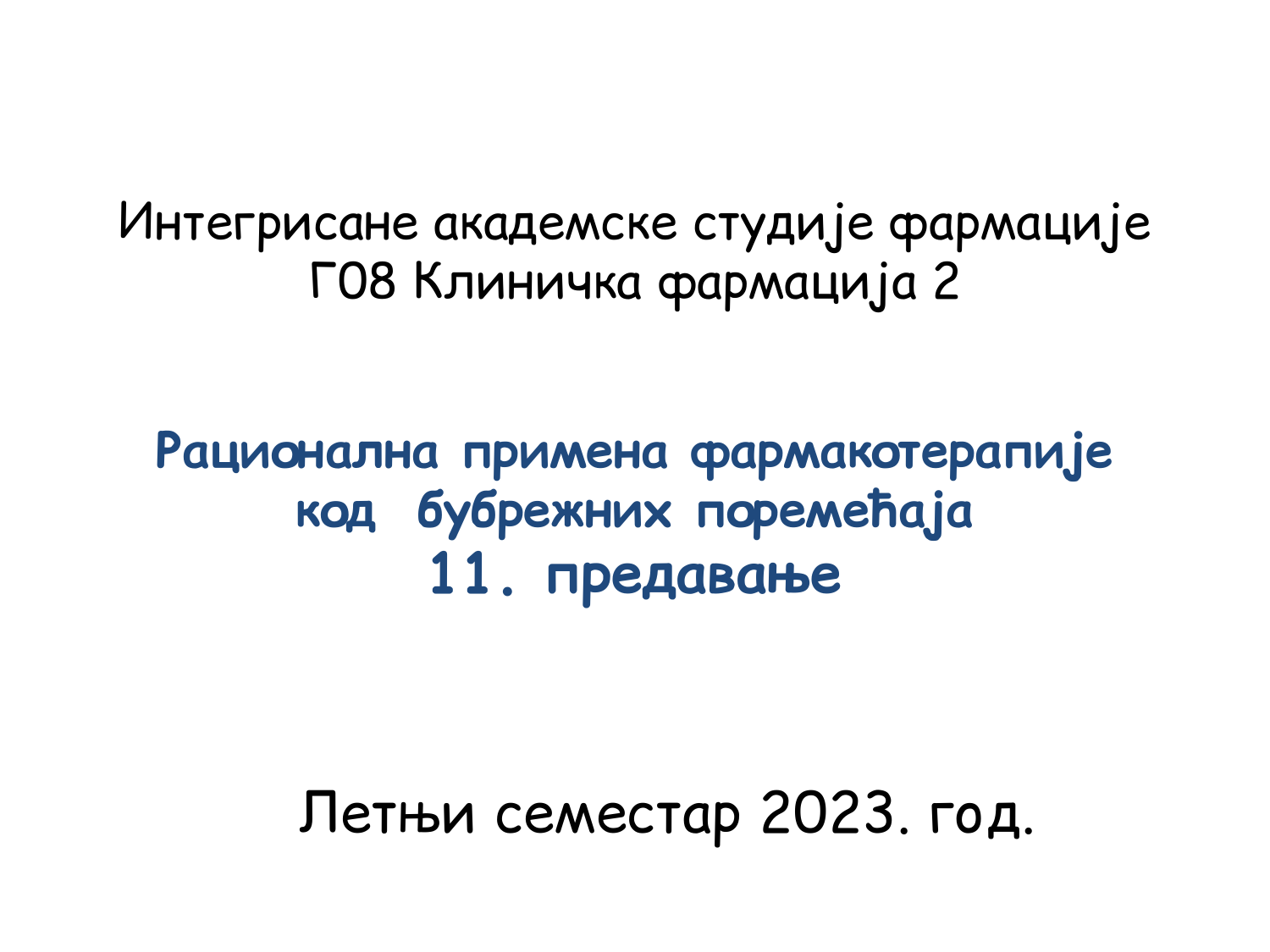

# Интегрисане акaдемске студије фармације Г08 Клиничка фармација 2
Рационална примена фармакотерапије код  бубрежних поремећаја
11. предавање

Летњи семестар 2023. год.